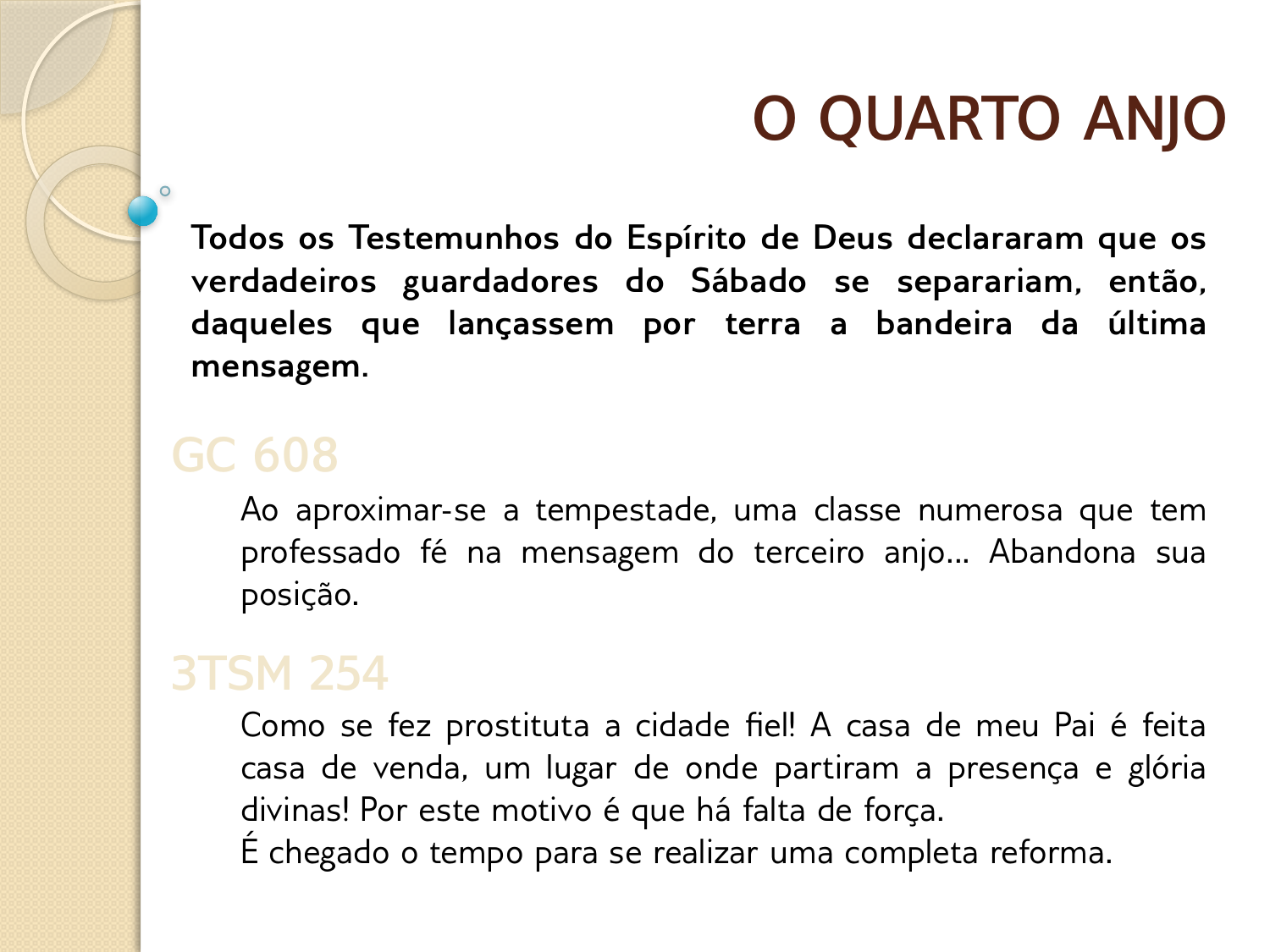

O QUARTO ANJO
Todos os Testemunhos do Espírito de Deus declararam que os verdadeiros guardadores do Sábado se separariam, então, daqueles que lançassem por terra a bandeira da última mensagem.
GC 608
Ao aproximar-se a tempestade, uma classe numerosa que tem professado fé na mensagem do terceiro anjo... Abandona sua posição.
3TSM 254
Como se fez prostituta a cidade fiel! A casa de meu Pai é feita casa de venda, um lugar de onde partiram a presença e glória divinas! Por este motivo é que há falta de força.
É chegado o tempo para se realizar uma completa reforma.